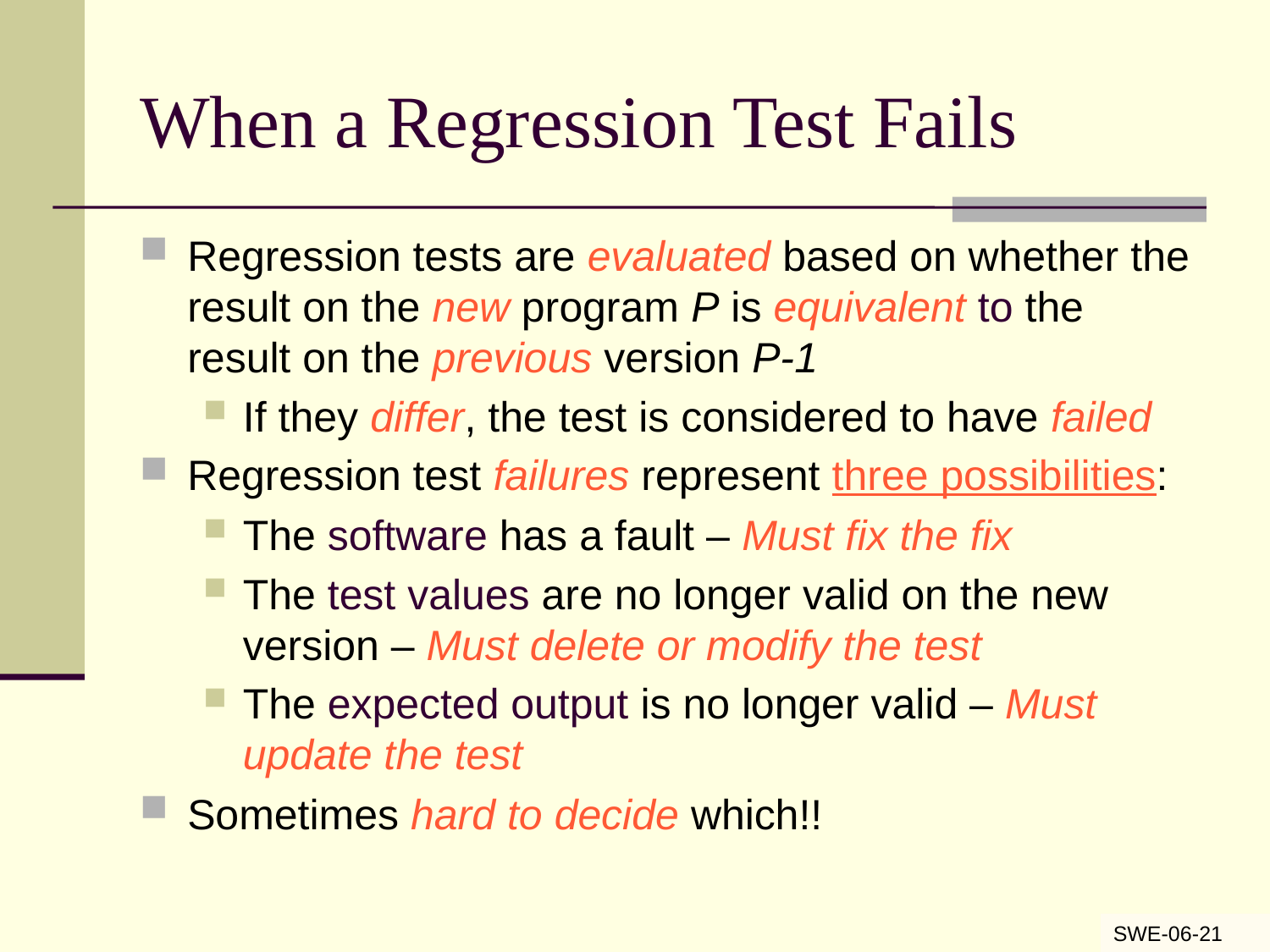

# When a Regression Test Fails
Regression tests are evaluated based on whether the result on the new program P is equivalent to the result on the previous version P-1
If they differ, the test is considered to have failed
Regression test failures represent three possibilities:
The software has a fault – Must fix the fix
The test values are no longer valid on the new version – Must delete or modify the test
The expected output is no longer valid – Must update the test
Sometimes hard to decide which!!